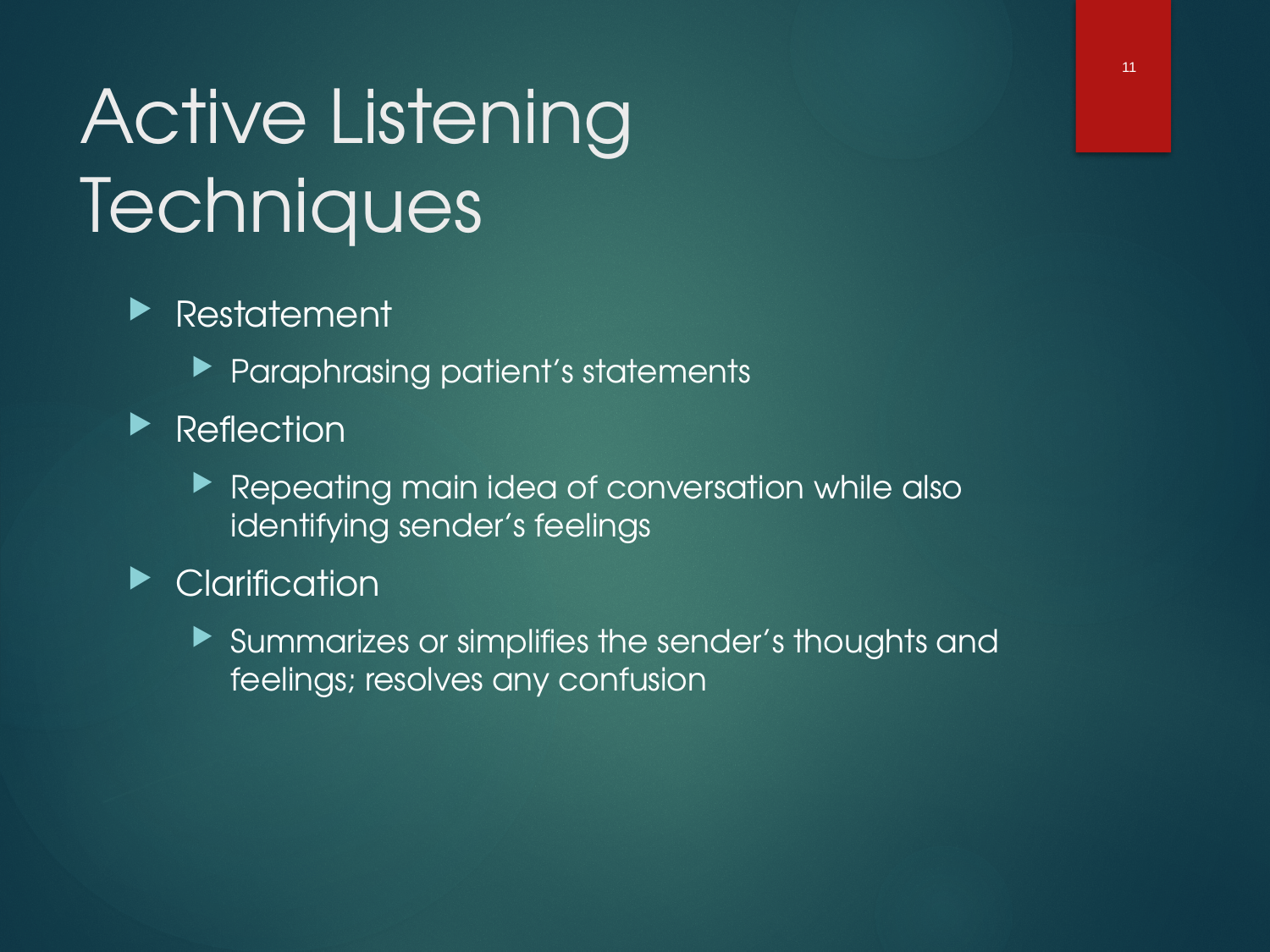

11

# Active Listening Techniques
Restatement
Paraphrasing patient’s statements
Reflection
Repeating main idea of conversation while also identifying sender’s feelings
Clarification
Summarizes or simplifies the sender’s thoughts and feelings; resolves any confusion